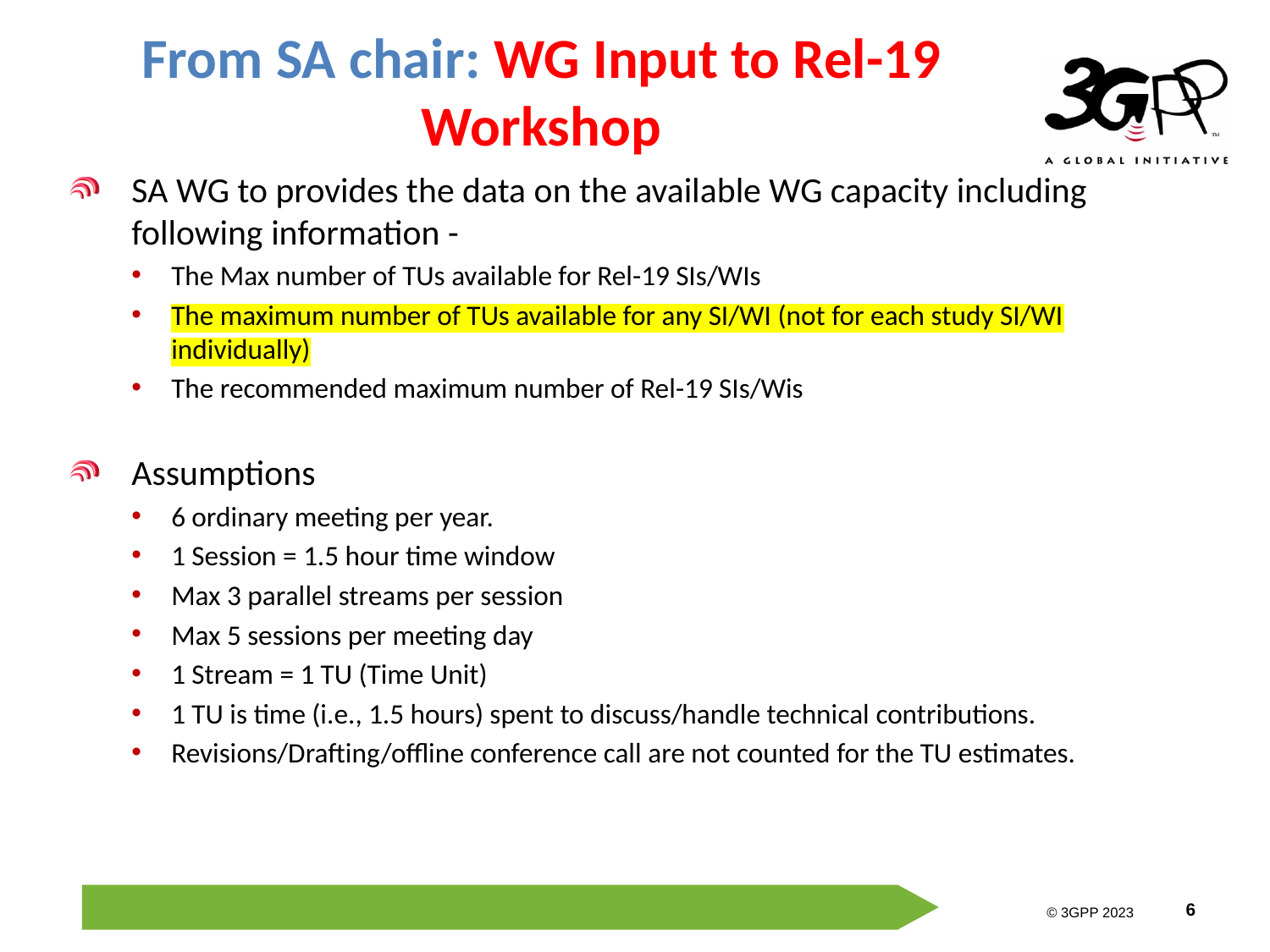

# From SA chair: WG Input to Rel-19 Workshop
SA WG to provides the data on the available WG capacity including following information -
The Max number of TUs available for Rel-19 SIs/WIs
The maximum number of TUs available for any SI/WI (not for each study SI/WI individually)
The recommended maximum number of Rel-19 SIs/Wis

Assumptions
6 ordinary meeting per year.
1 Session = 1.5 hour time window
Max 3 parallel streams per session
Max 5 sessions per meeting day
1 Stream = 1 TU (Time Unit)
1 TU is time (i.e., 1.5 hours) spent to discuss/handle technical contributions.
Revisions/Drafting/offline conference call are not counted for the TU estimates.